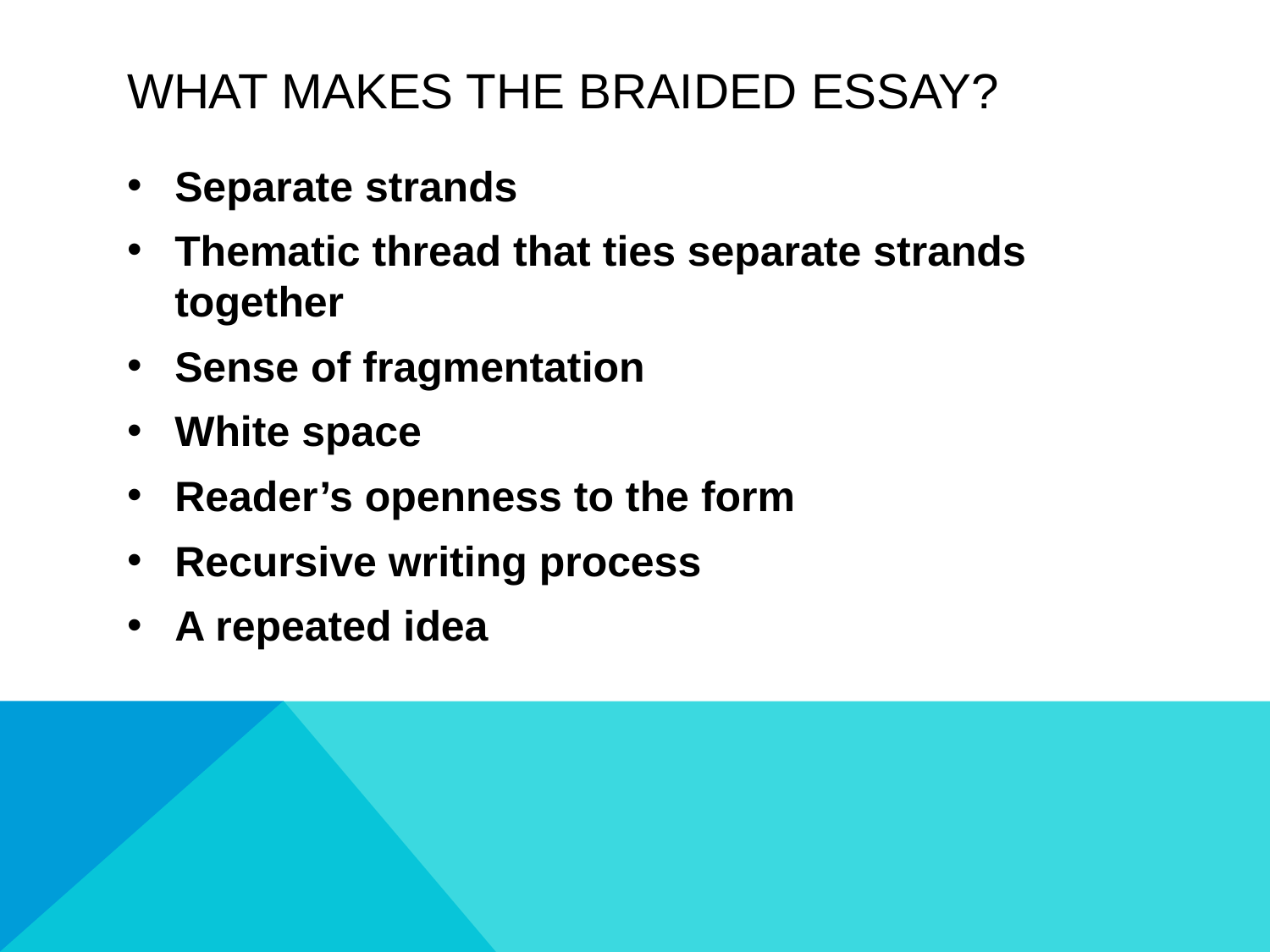

# What makes the braided essay?
Separate strands
Thematic thread that ties separate strands together
Sense of fragmentation
White space
Reader’s openness to the form
Recursive writing process
A repeated idea